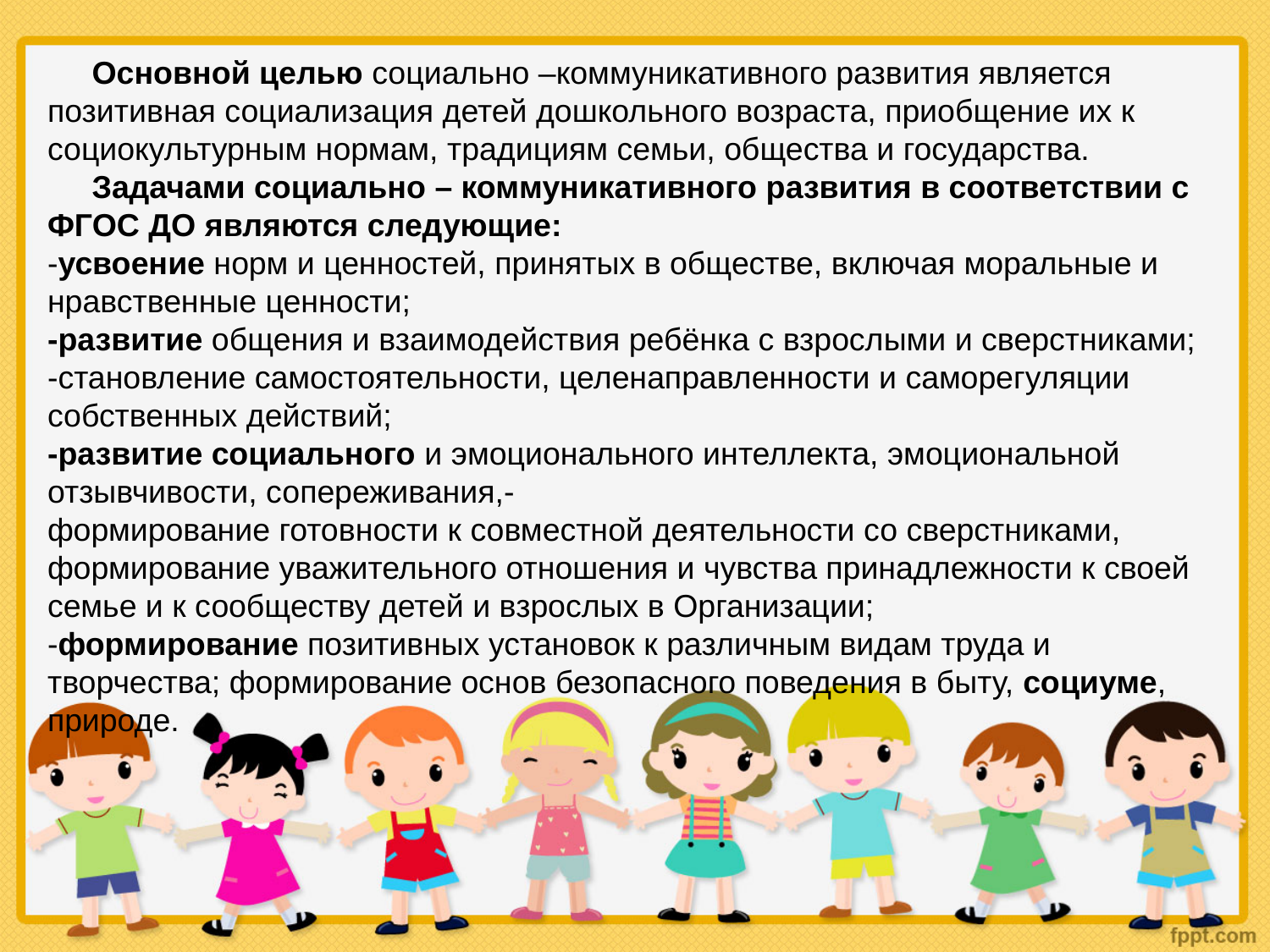

Основной целью социально –коммуникативного развития является позитивная социализация детей дошкольного возраста, приобщение их к социокультурным нормам, традициям семьи, общества и государства.
     Задачами социально – коммуникативного развития в соответствии с ФГОС ДО являются следующие:
-усвоение норм и ценностей, принятых в обществе, включая моральные и нравственные ценности;
-развитие общения и взаимодействия ребёнка с взрослыми и сверстниками;
-становление самостоятельности, целенаправленности и саморегуляции собственных действий;
-развитие социального и эмоционального интеллекта, эмоциональной отзывчивости, сопереживания,-
формирование готовности к совместной деятельности со сверстниками, формирование уважительного отношения и чувства принадлежности к своей семье и к сообществу детей и взрослых в Организации;
-формирование позитивных установок к различным видам труда и творчества; формирование основ безопасного поведения в быту, социуме, природе.